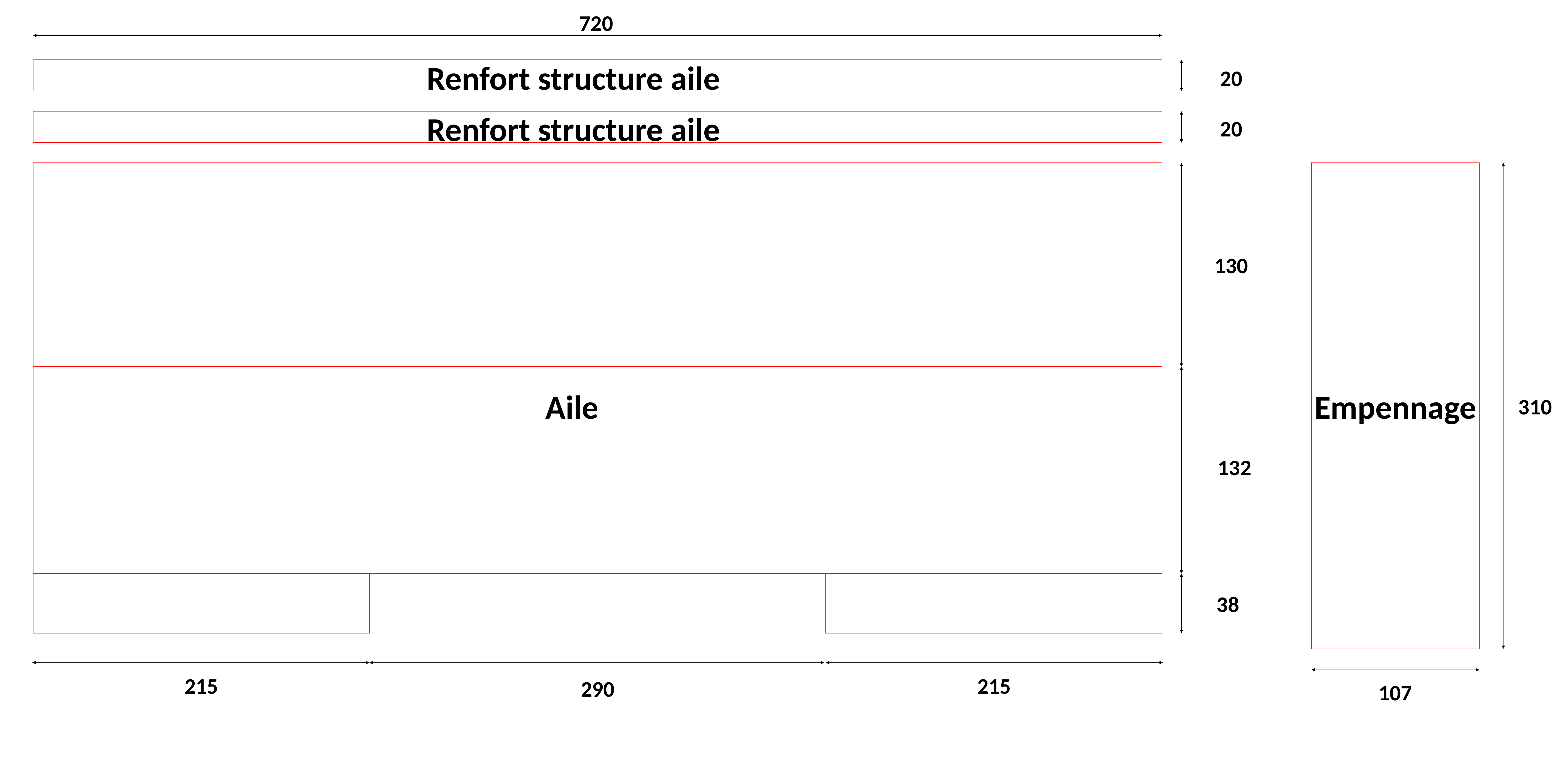

720
Renfort structure aile

20
Renfort structure aile

20

130

Empennage
Aile
310
132

38
215
215
290
107